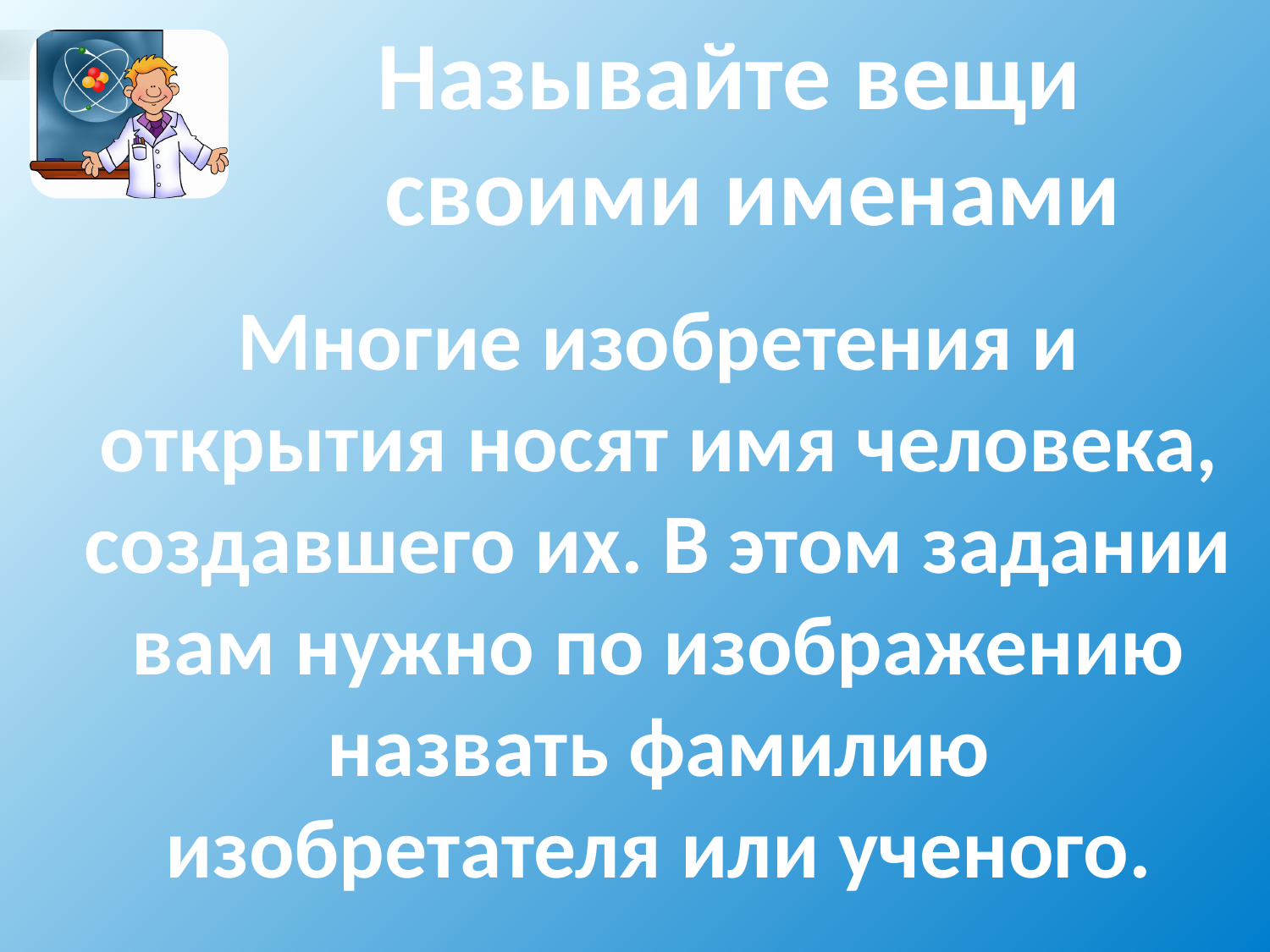

Называйте вещи своими именами
	Многие изобретения и открытия носят имя человека, создавшего их. В этом задании вам нужно по изображению назвать фамилию изобретателя или ученого.